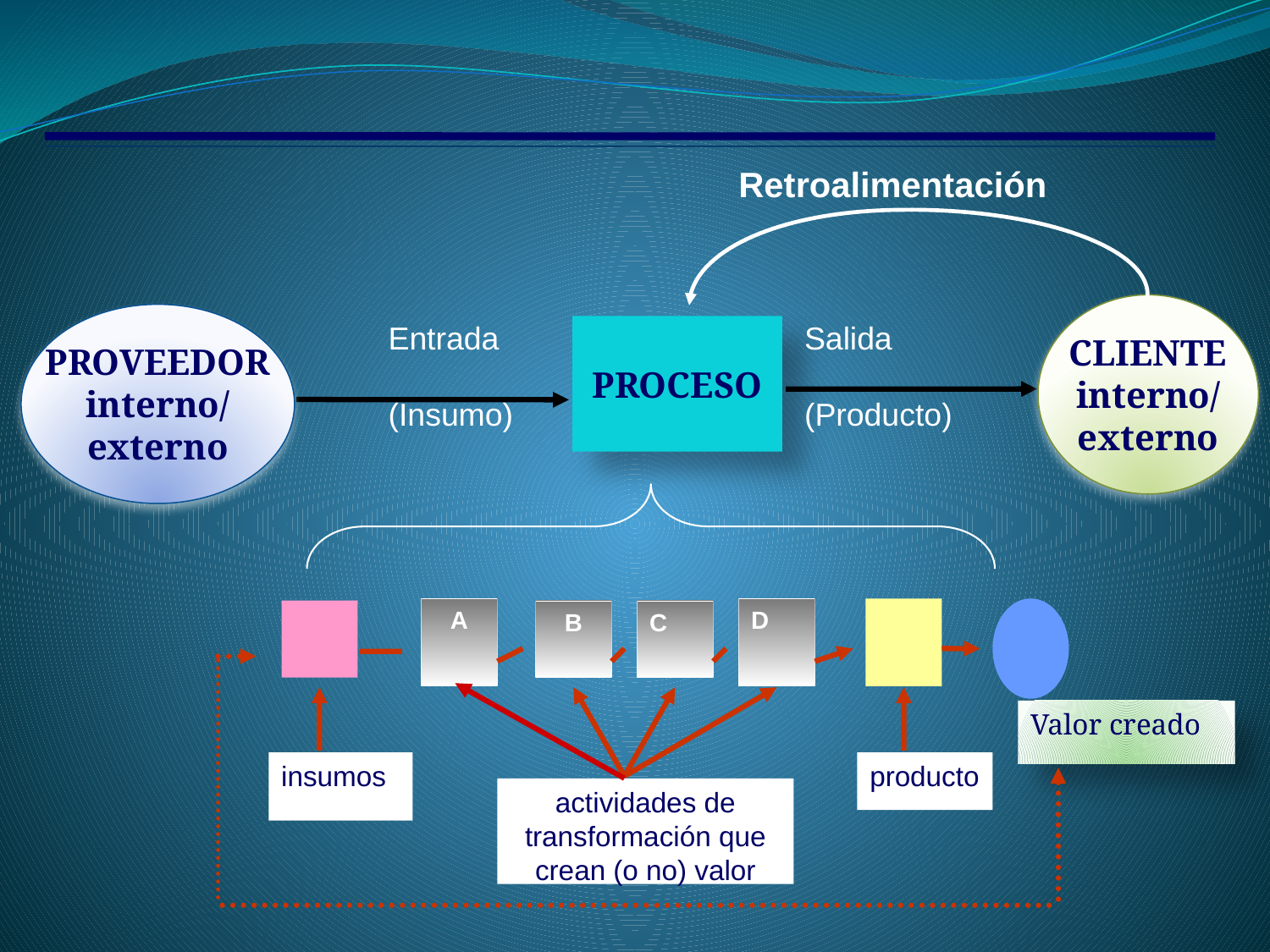

Retroalimentación

CLIENTE
interno/
externo
PROVEEDOR
interno/
externo
Entrada

(Insumo)
Salida

(Producto)
PROCESO

A
D

B
C

Valor creado

insumos
producto

actividades de transformación que crean (o no) valor